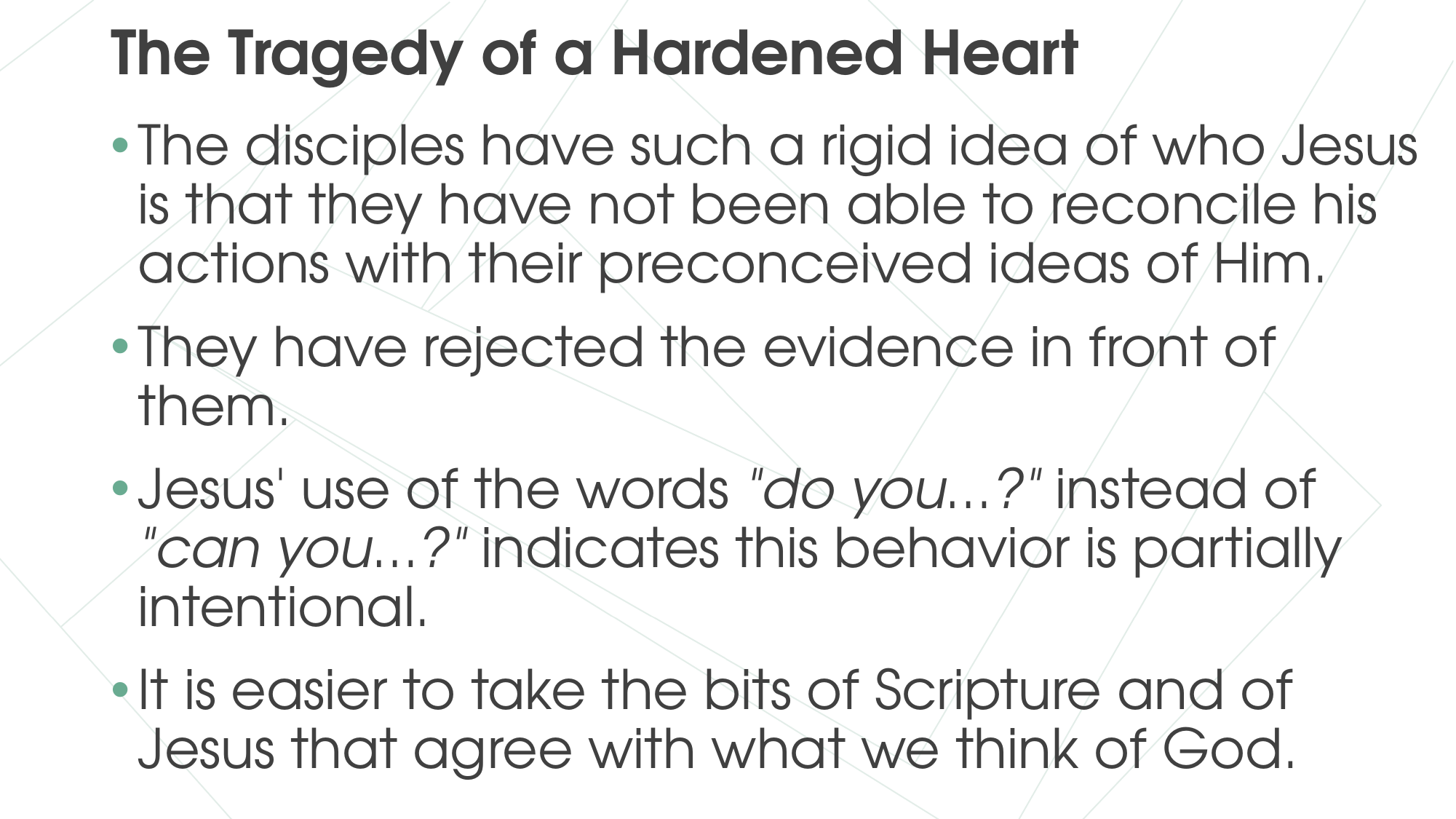

# The Tragedy of a Hardened Heart
The disciples have such a rigid idea of who Jesus is that they have not been able to reconcile his actions with their preconceived ideas of Him.
They have rejected the evidence in front of them.
Jesus' use of the words "do you…?" instead of "can you…?" indicates this behavior is partially intentional.
It is easier to take the bits of Scripture and of Jesus that agree with what we think of God.